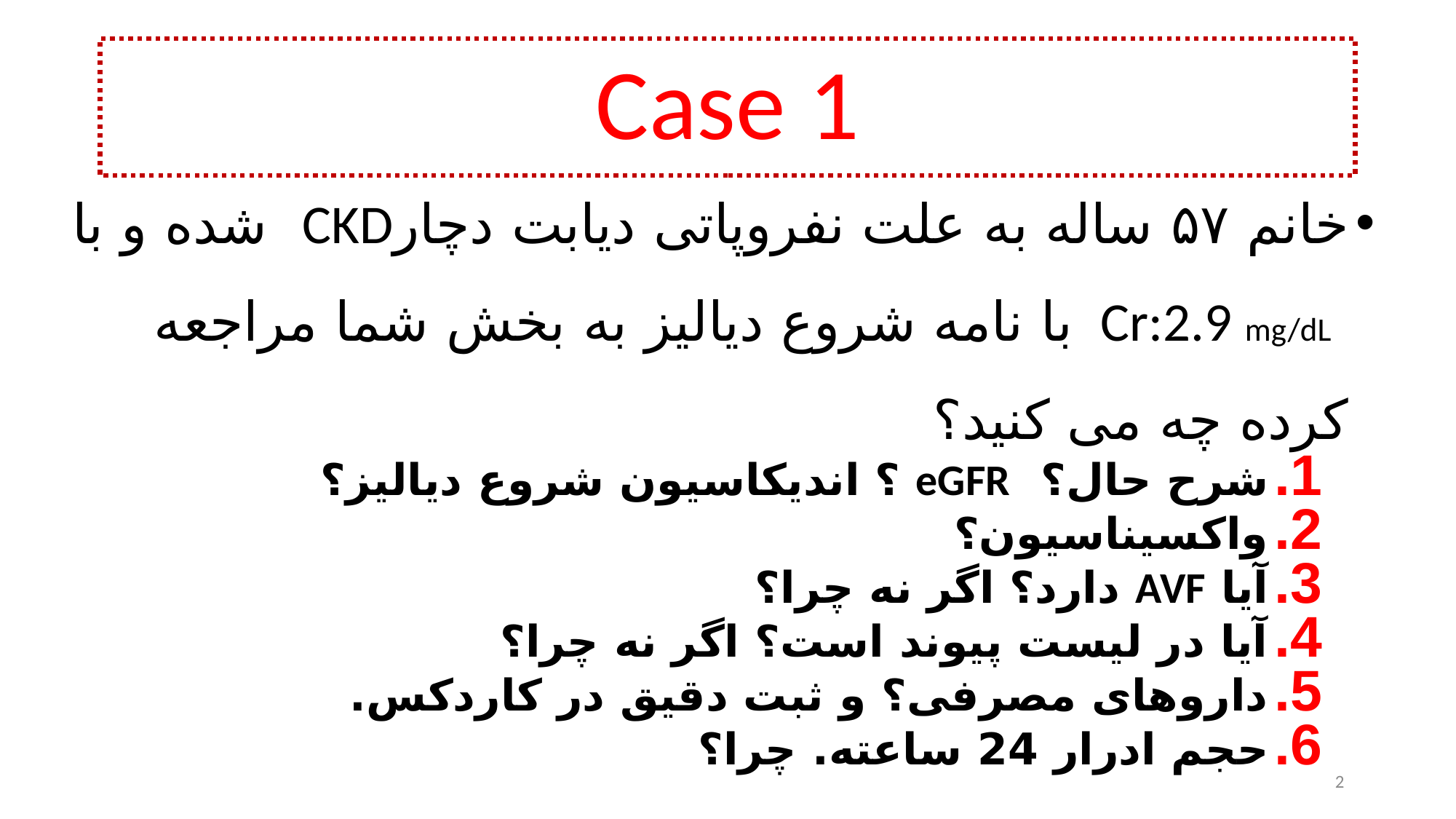

# Case 1
خانم ۵۷ ساله به علت نفروپاتی دیابت دچارCKD  شده و با  Cr:2.9 mg/dL  با نامه شروع دیالیز به بخش شما مراجعه کرده چه می کنید؟
شرح حال؟  eGFR ؟ اندیکاسیون شروع دیالیز؟
واکسیناسیون؟
آیا AVF دارد؟ اگر نه چرا؟
آیا در لیست پیوند است؟ اگر نه چرا؟
داروهای مصرفی؟ و ثبت دقیق در کاردکس.
حجم ادرار 24 ساعته. چرا؟
2